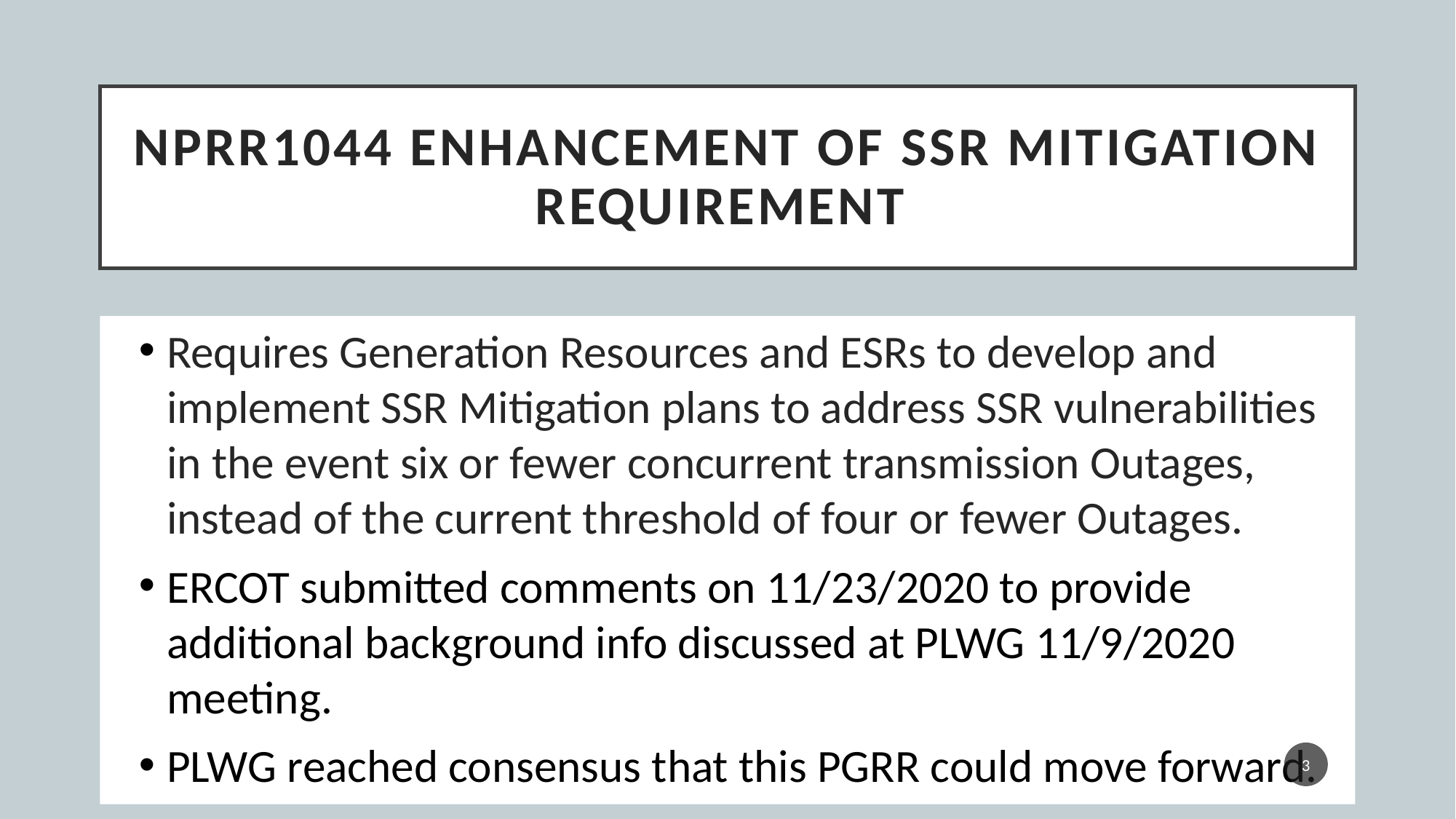

# NPRR1044 Enhancement of SSR Mitigation Requirement
Requires Generation Resources and ESRs to develop and implement SSR Mitigation plans to address SSR vulnerabilities in the event six or fewer concurrent transmission Outages, instead of the current threshold of four or fewer Outages.
ERCOT submitted comments on 11/23/2020 to provide additional background info discussed at PLWG 11/9/2020 meeting.
PLWG reached consensus that this PGRR could move forward.

3